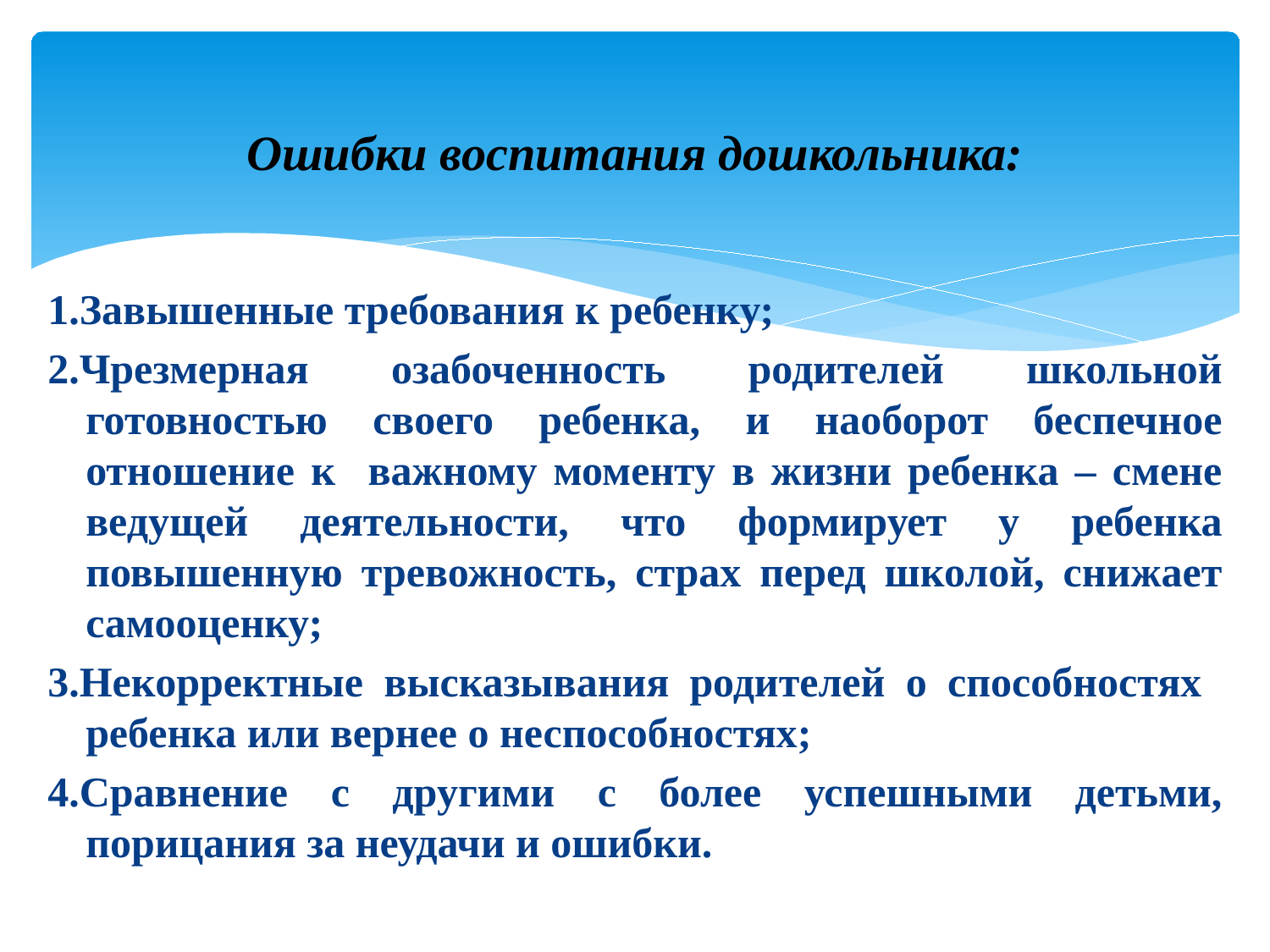

# Ошибки воспитания дошкольника:
1.Завышенные требования к ребенку;
2.Чрезмерная озабоченность родителей школьной готовностью своего ребенка, и наоборот беспечное отношение к  важному моменту в жизни ребенка – смене ведущей деятельности, что формирует у ребенка повышенную тревожность, страх перед школой, снижает самооценку;
3.Некорректные высказывания родителей о способностях  ребенка или вернее о неспособностях;
4.Сравнение с другими с более успешными детьми, порицания за неудачи и ошибки.